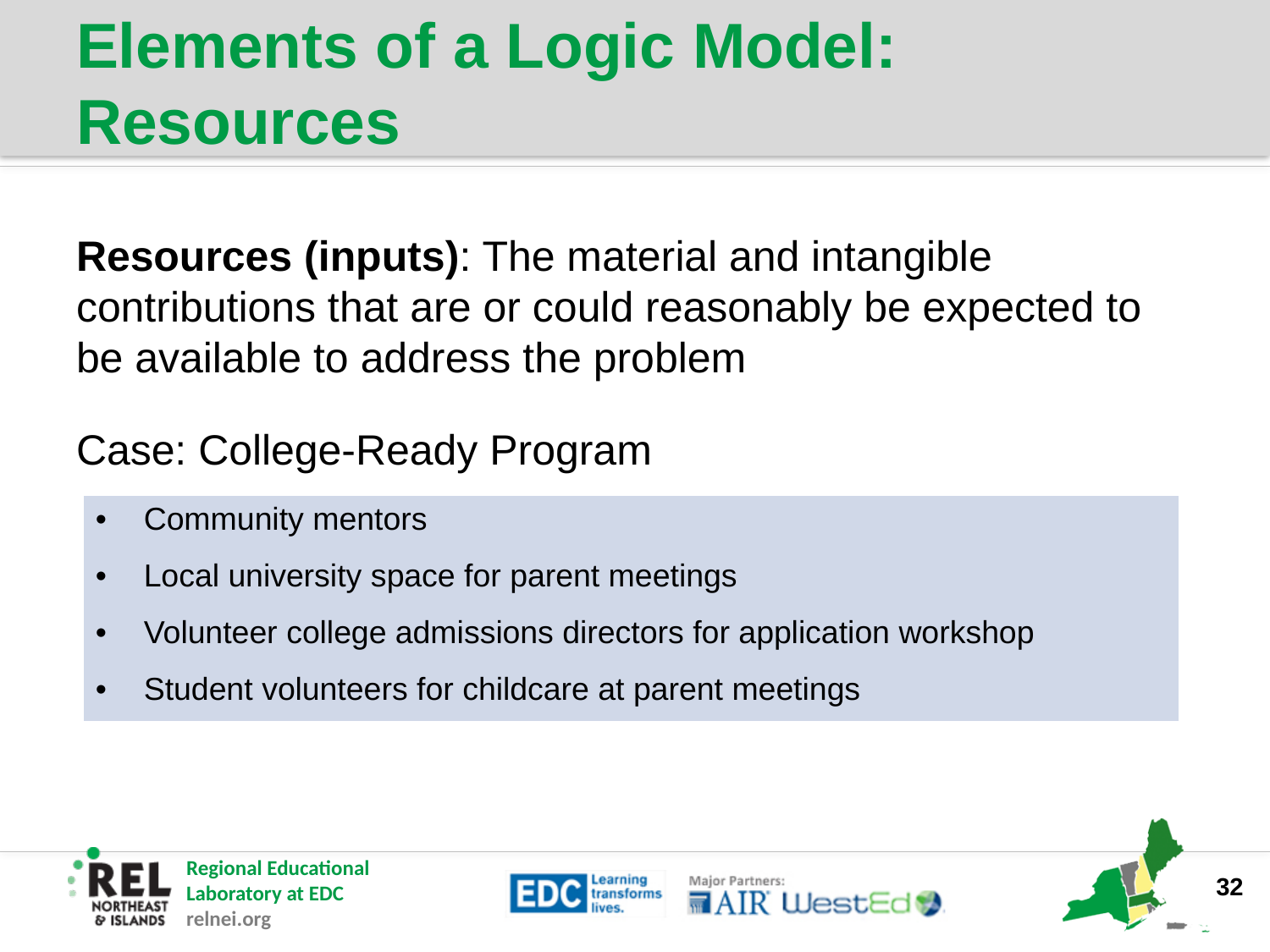

# Elements of a Logic Model: Resources
Resources (inputs): The material and intangible contributions that are or could reasonably be expected to be available to address the problem
Case: College-Ready Program

| Community mentors Local university space for parent meetings Volunteer college admissions directors for application workshop Student volunteers for childcare at parent meetings |
| --- |
32